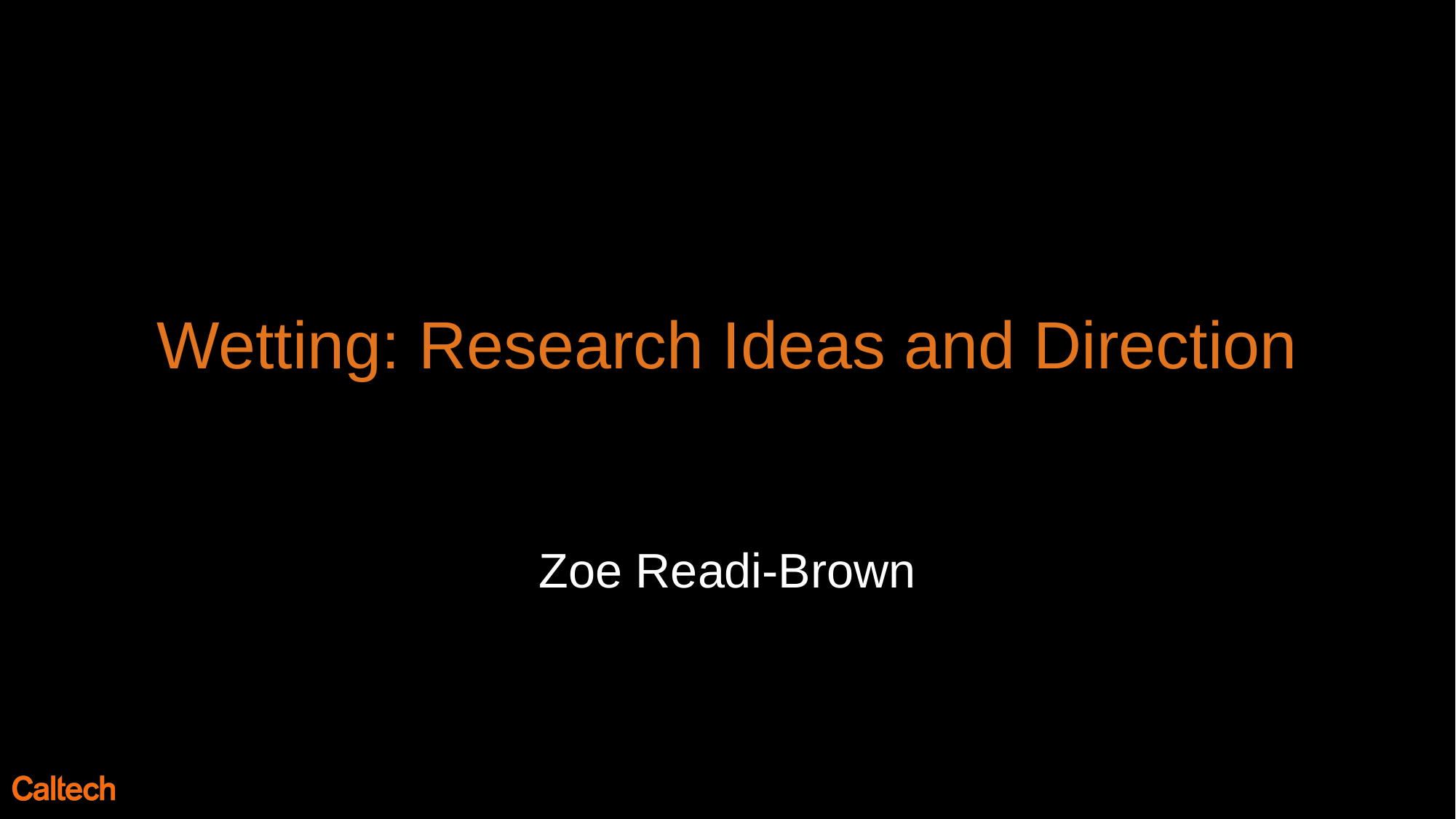

# Wetting: Research Ideas and Direction
Zoe Readi-Brown